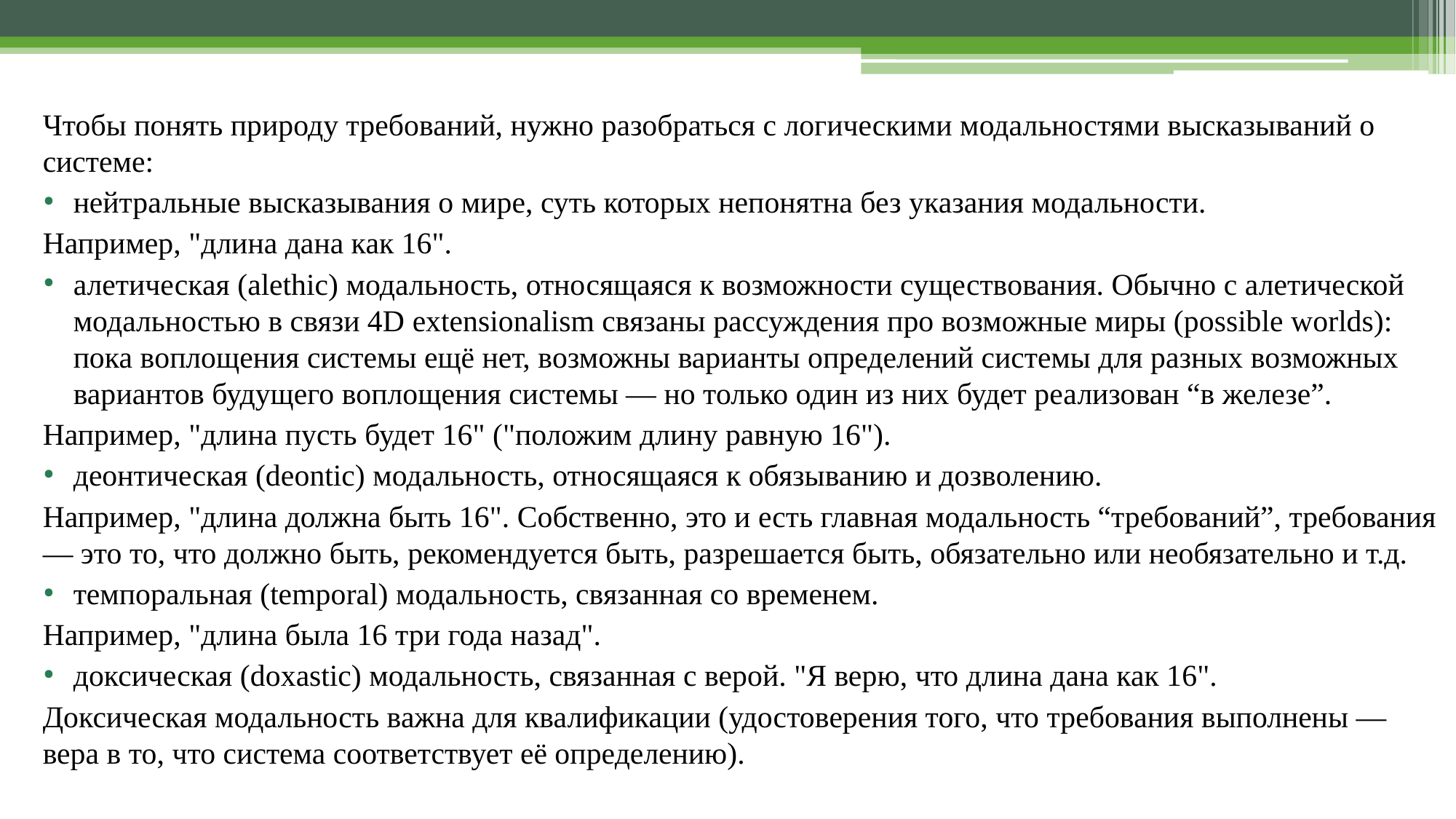

Чтобы понять природу требований, нужно разобраться с логическими модальностями высказываний о системе:
нейтральные высказывания о мире, суть которых непонятна без указания модальности.
Например, "длина дана как 16".
алетическая (alethic) модальность, относящаяся к возможности существования. Обычно с алетической модальностью в связи 4D extensionalism связаны рассуждения про возможные миры (possible worlds): пока воплощения системы ещё нет, возможны варианты определений системы для разных возможных вариантов будущего воплощения системы — но только один из них будет реализован “в железе”.
Например, "длина пусть будет 16" ("положим длину равную 16").
деонтическая (deontic) модальность, относящаяся к обязыванию и дозволению.
Например, "длина должна быть 16". Собственно, это и есть главная модальность “требований”, требования — это то, что должно быть, рекомендуется быть, разрешается быть, обязательно или необязательно и т.д.
темпоральная (temporal) модальность, связанная со временем.
Например, "длина была 16 три года назад".
доксическая (doxastic) модальность, связанная с верой. "Я верю, что длина дана как 16".
Доксическая модальность важна для квалификации (удостоверения того, что требования выполнены — вера в то, что система соответствует её определению).